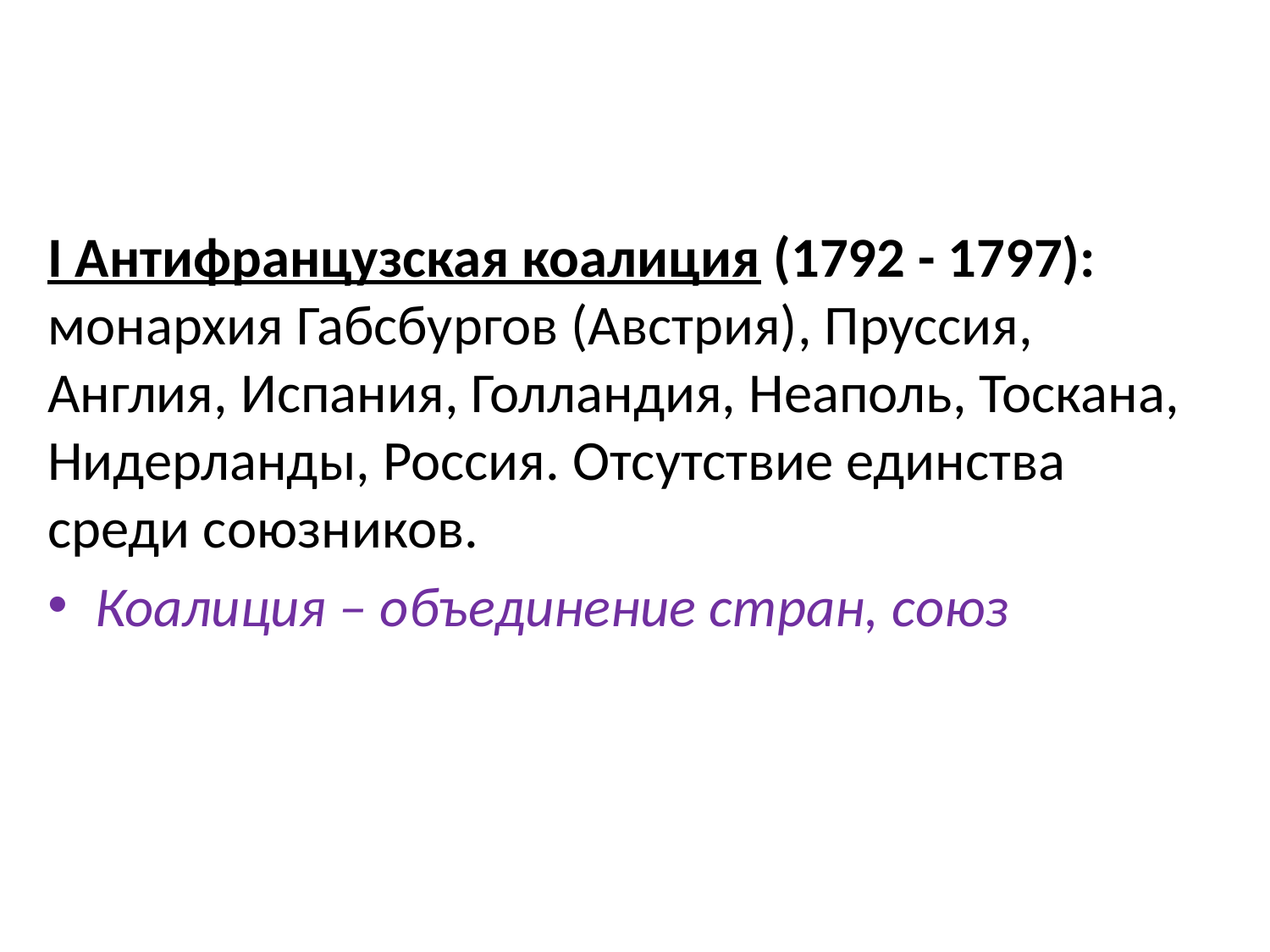

I Антифранцузская коалиция (1792 - 1797): монархия Габсбургов (Австрия), Пруссия, Англия, Испания, Голландия, Неаполь, Тоскана, Нидерланды, Россия. Отсутствие единства среди союзников.
Коалиция – объединение стран, союз